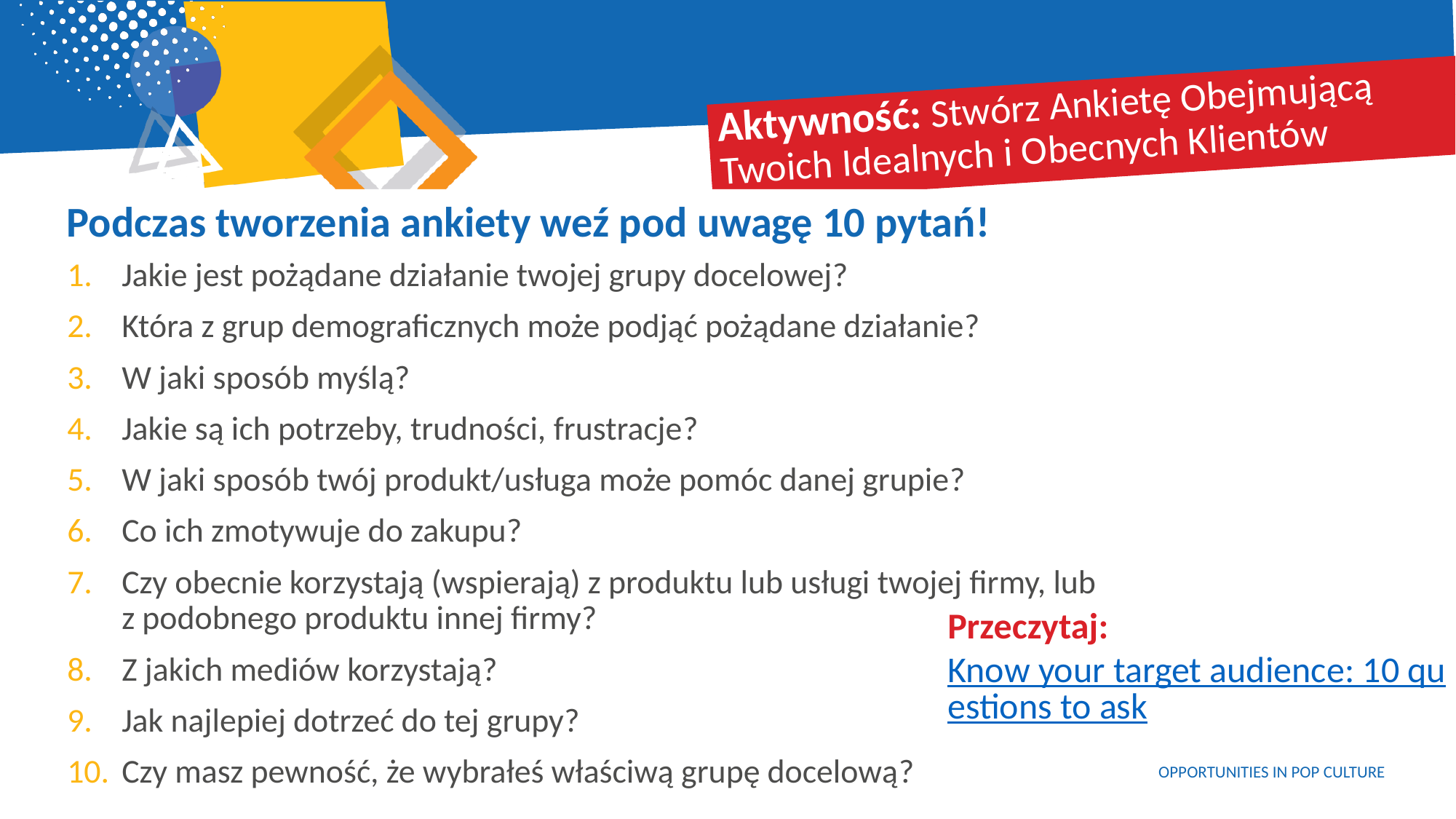

Aktywność: Stwórz Ankietę Obejmującą Twoich Idealnych i Obecnych Klientów

Podczas tworzenia ankiety weź pod uwagę 10 pytań!

Jakie jest pożądane działanie twojej grupy docelowej?
Która z grup demograficznych może podjąć pożądane działanie?
W jaki sposób myślą?
Jakie są ich potrzeby, trudności, frustracje?
W jaki sposób twój produkt/usługa może pomóc danej grupie?
Co ich zmotywuje do zakupu?
Czy obecnie korzystają (wspierają) z produktu lub usługi twojej firmy, lub
z podobnego produktu innej firmy?
Z jakich mediów korzystają?
Jak najlepiej dotrzeć do tej grupy?
Czy masz pewność, że wybrałeś właściwą grupę docelową?
Przeczytaj: Know your target audience: 10 questions to ask